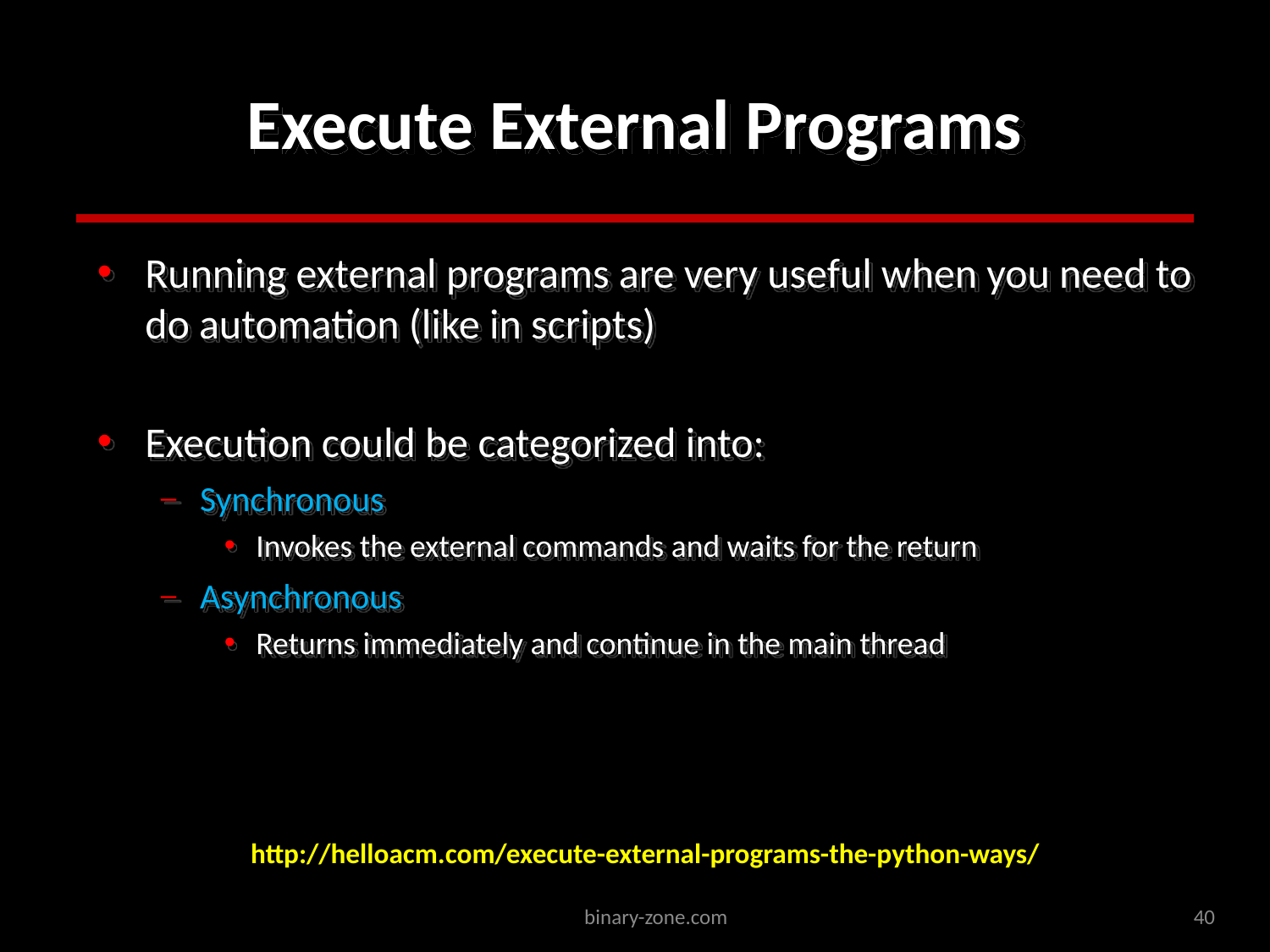

# Execute External Programs
Running external programs are very useful when you need to do automation (like in scripts)

Execution could be categorized into:
Synchronous
Invokes the external commands and waits for the return
Asynchronous
Returns immediately and continue in the main thread
http://helloacm.com/execute-external-programs-the-python-ways/